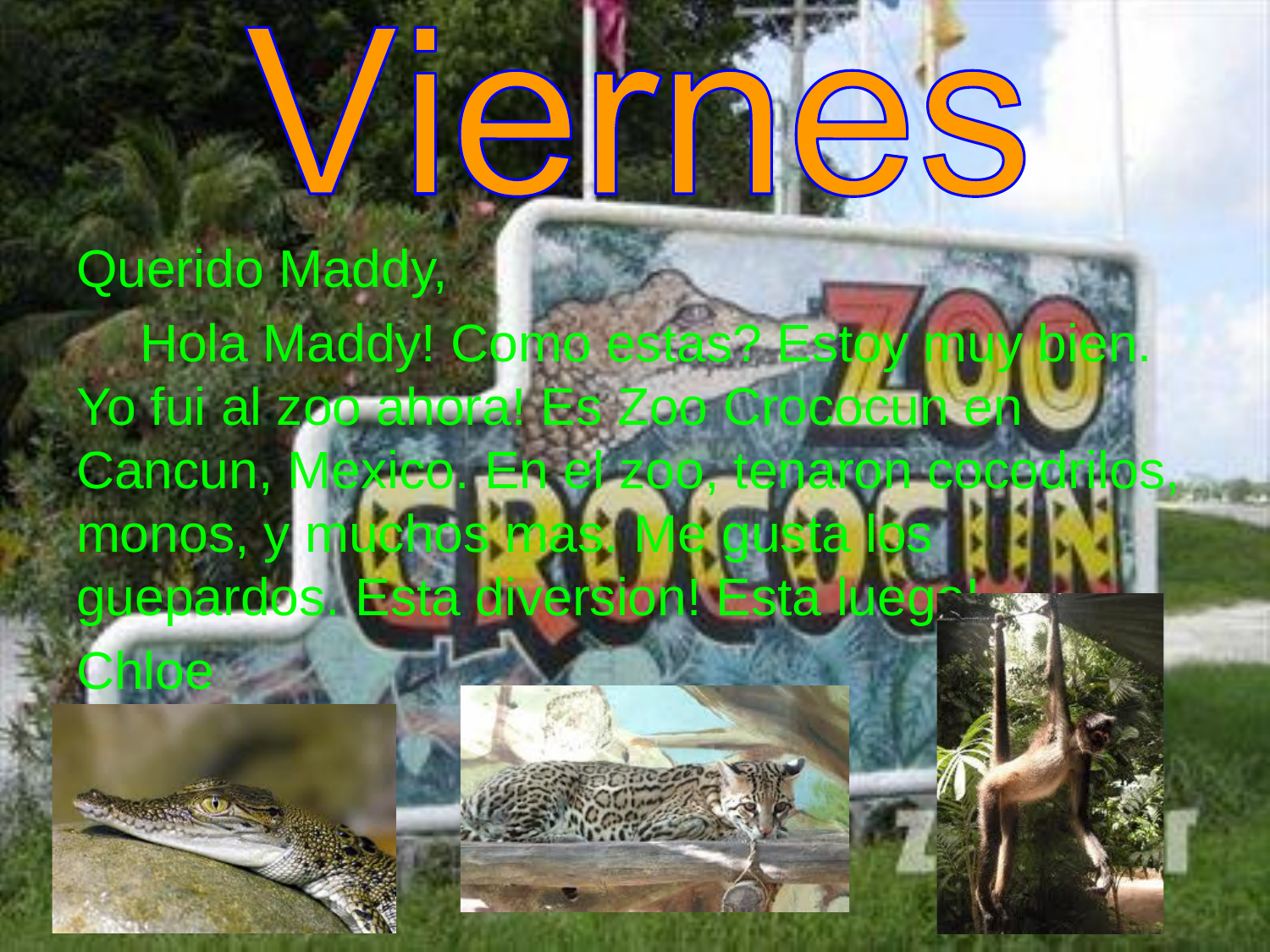

Querido Maddy,
Hola Maddy! Como estas? Estoy muy bien. Yo fui al zoo ahora! Es Zoo Crococun en Cancun, Mexico. En el zoo, tenaron cocodrilos, monos, y muchos mas. Me gusta los guepardos. Esta diversion! Esta luego!
Chloe